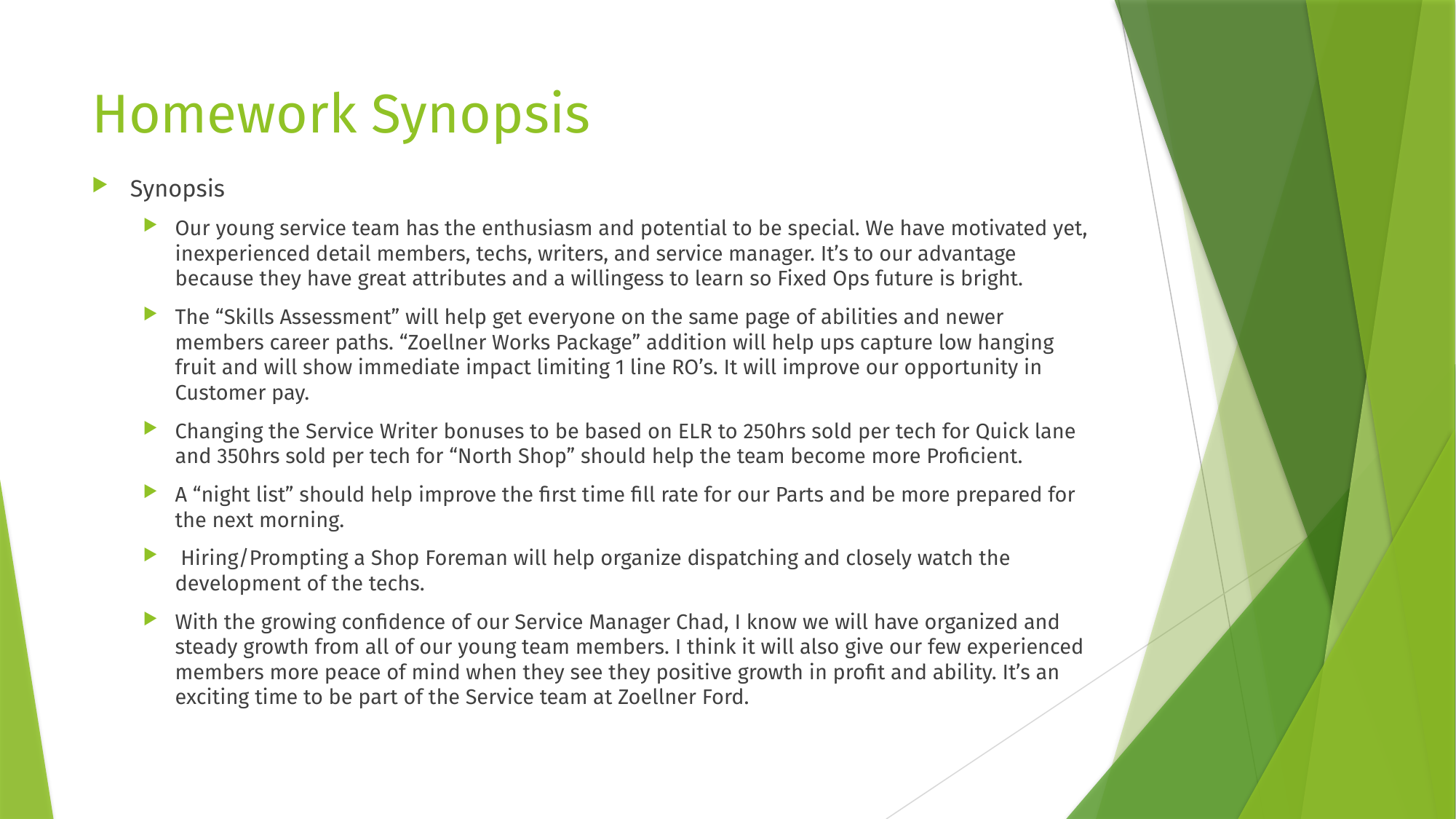

# Homework Synopsis
Synopsis
Our young service team has the enthusiasm and potential to be special. We have motivated yet, inexperienced detail members, techs, writers, and service manager. It’s to our advantage because they have great attributes and a willingess to learn so Fixed Ops future is bright.
The “Skills Assessment” will help get everyone on the same page of abilities and newer members career paths. “Zoellner Works Package” addition will help ups capture low hanging fruit and will show immediate impact limiting 1 line RO’s. It will improve our opportunity in Customer pay.
Changing the Service Writer bonuses to be based on ELR to 250hrs sold per tech for Quick lane and 350hrs sold per tech for “North Shop” should help the team become more Proficient.
A “night list” should help improve the first time fill rate for our Parts and be more prepared for the next morning.
 Hiring/Prompting a Shop Foreman will help organize dispatching and closely watch the development of the techs.
With the growing confidence of our Service Manager Chad, I know we will have organized and steady growth from all of our young team members. I think it will also give our few experienced members more peace of mind when they see they positive growth in profit and ability. It’s an exciting time to be part of the Service team at Zoellner Ford.